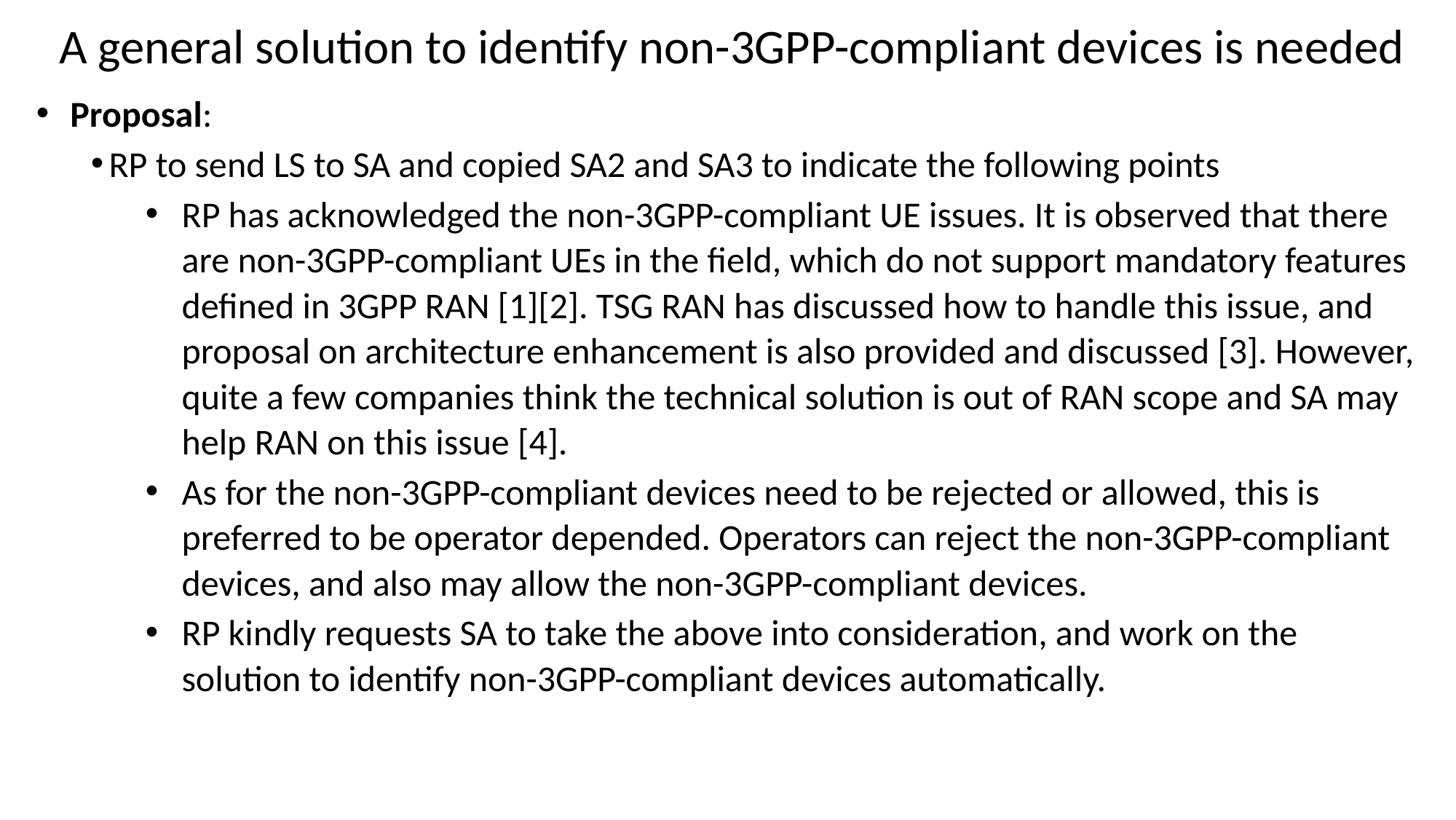

# A general solution to identify non-3GPP-compliant devices is needed
 Proposal:
RP to send LS to SA and copied SA2 and SA3 to indicate the following points
RP has acknowledged the non-3GPP-compliant UE issues. It is observed that there are non-3GPP-compliant UEs in the field, which do not support mandatory features defined in 3GPP RAN [1][2]. TSG RAN has discussed how to handle this issue, and proposal on architecture enhancement is also provided and discussed [3]. However, quite a few companies think the technical solution is out of RAN scope and SA may help RAN on this issue [4].
As for the non-3GPP-compliant devices need to be rejected or allowed, this is preferred to be operator depended. Operators can reject the non-3GPP-compliant devices, and also may allow the non-3GPP-compliant devices.
RP kindly requests SA to take the above into consideration, and work on the solution to identify non-3GPP-compliant devices automatically.